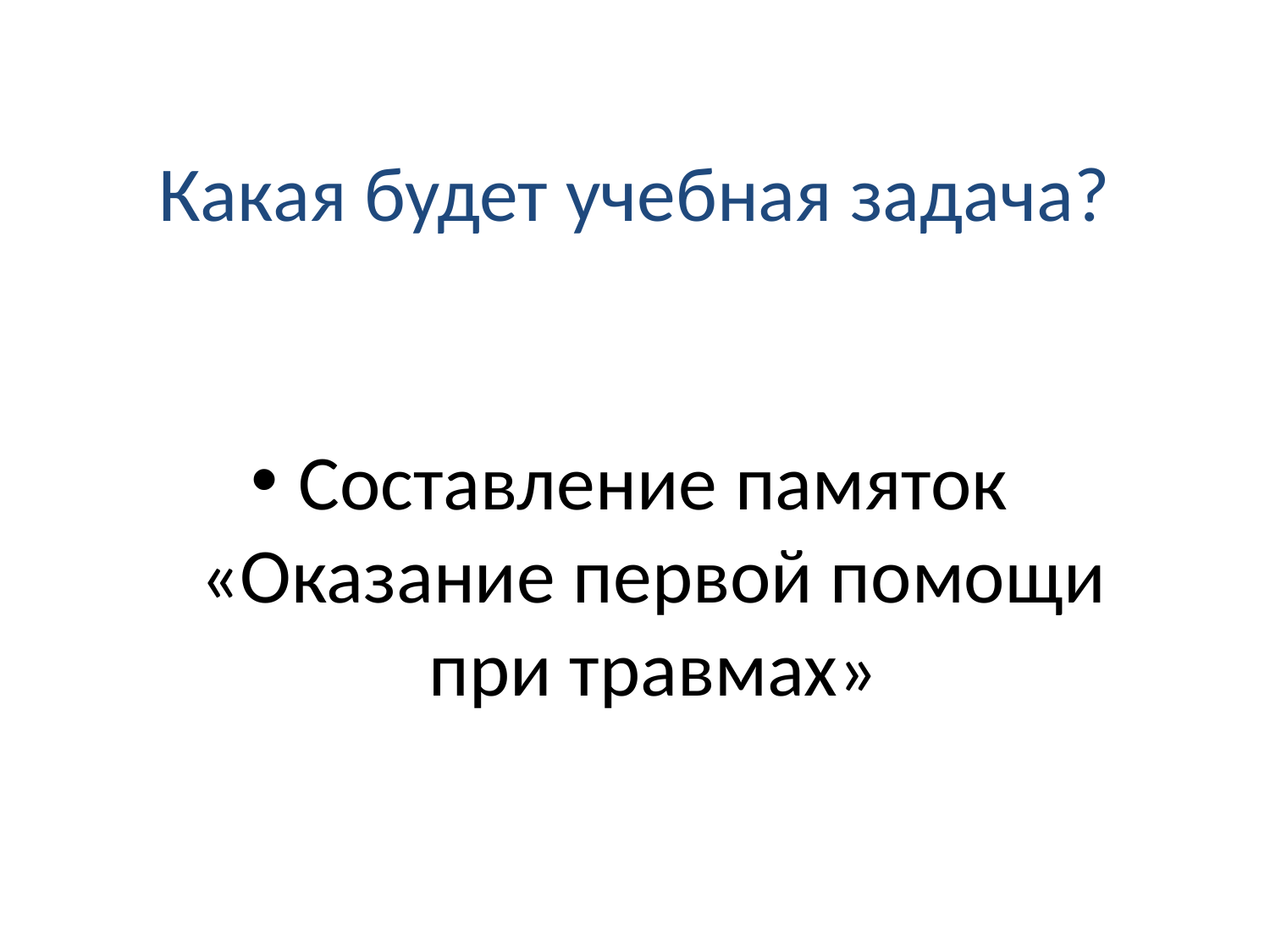

# Какая будет учебная задача?
Составление памяток «Оказание первой помощи при травмах»